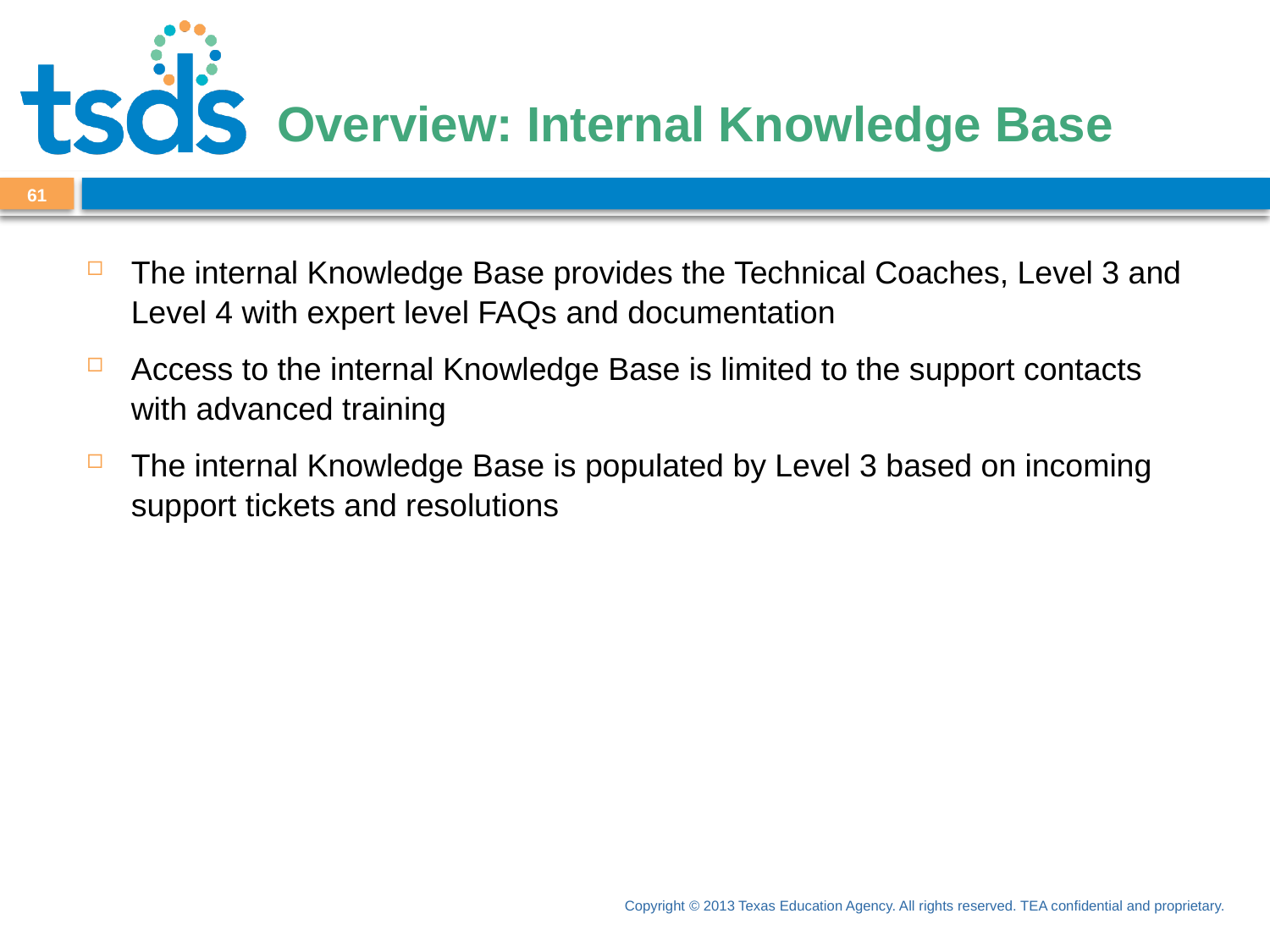

# Overview: Internal Knowledge Base
61
The internal Knowledge Base provides the Technical Coaches, Level 3 and Level 4 with expert level FAQs and documentation
Access to the internal Knowledge Base is limited to the support contacts with advanced training
The internal Knowledge Base is populated by Level 3 based on incoming support tickets and resolutions